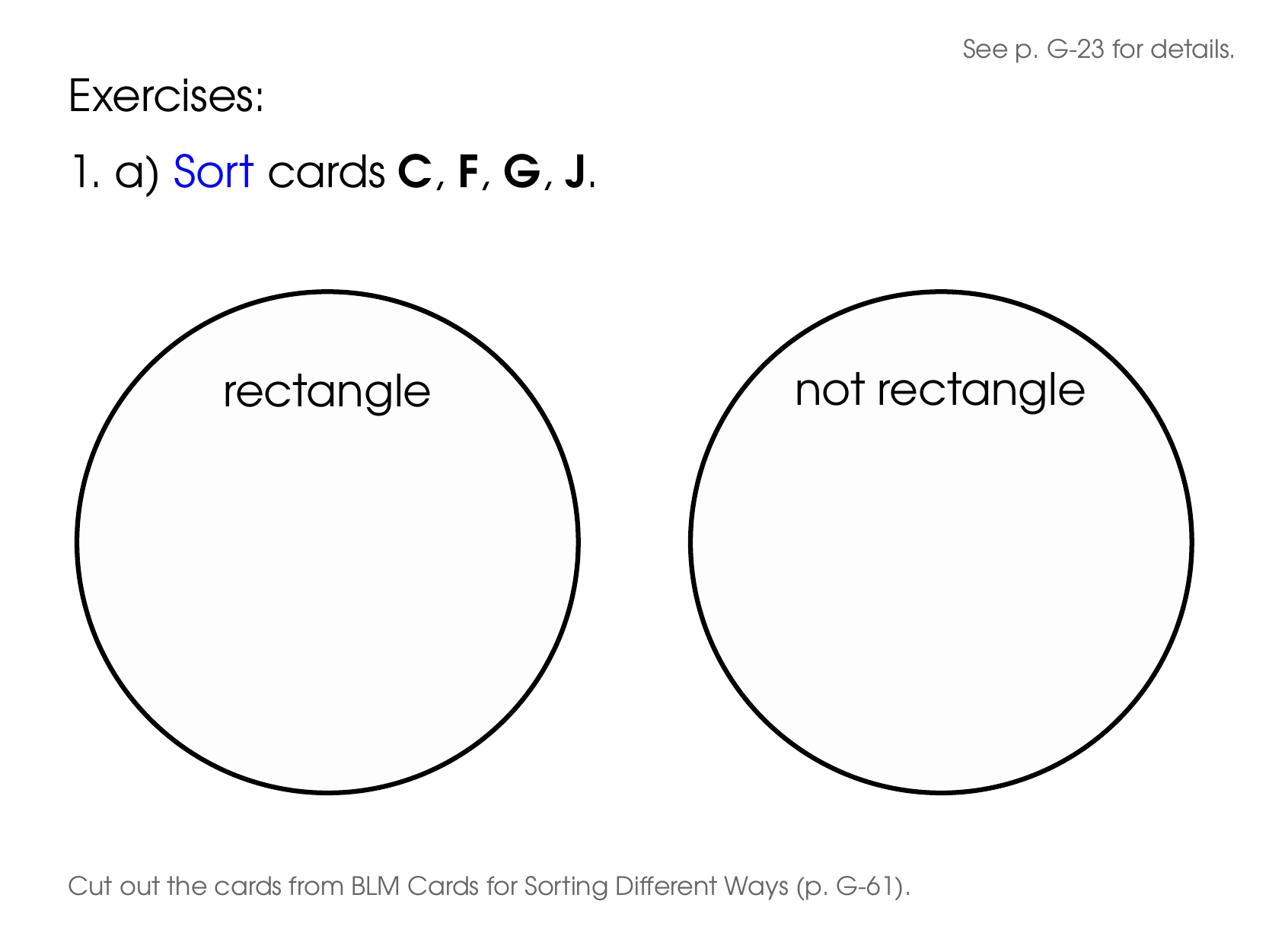

See p. G-23 for details.
Exercises:
1. a) Sort cards C, F, G, J.

rectangle

not rectangle
Cut out the cards from BLM Cards for Sorting Different Ways (p. G-61).